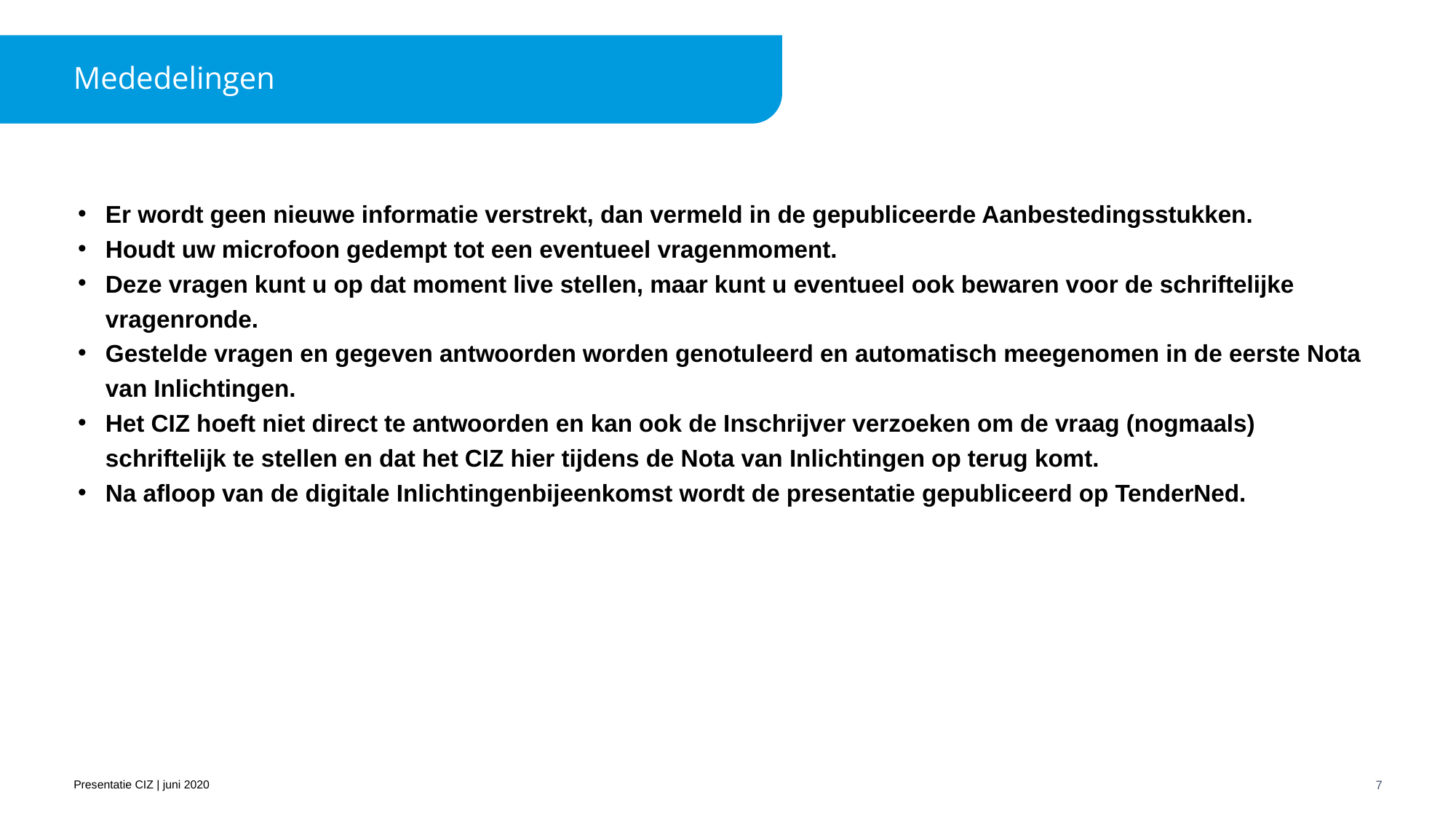

# Mededelingen

Er wordt geen nieuwe informatie verstrekt, dan vermeld in de gepubliceerde Aanbestedingsstukken.
Houdt uw microfoon gedempt tot een eventueel vragenmoment.
Deze vragen kunt u op dat moment live stellen, maar kunt u eventueel ook bewaren voor de schriftelijke vragenronde.
Gestelde vragen en gegeven antwoorden worden genotuleerd en automatisch meegenomen in de eerste Nota van Inlichtingen.
Het CIZ hoeft niet direct te antwoorden en kan ook de Inschrijver verzoeken om de vraag (nogmaals) schriftelijk te stellen en dat het CIZ hier tijdens de Nota van Inlichtingen op terug komt.
Na afloop van de digitale Inlichtingenbijeenkomst wordt de presentatie gepubliceerd op TenderNed.

Presentatie CIZ | juni 2020
7